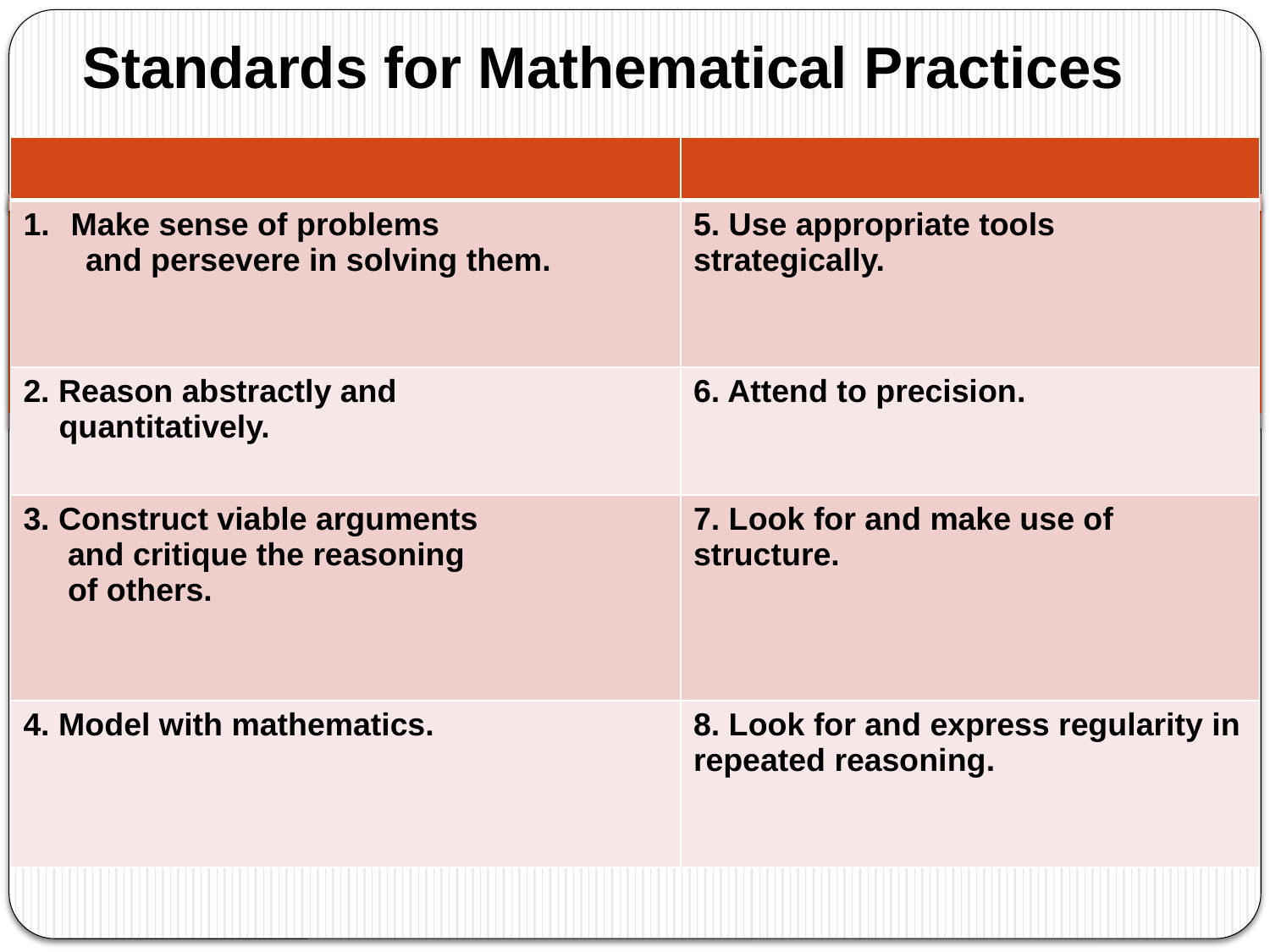

# Standards for Mathematical Practices
|  |  |
| --- | --- |
| Make sense of problems and persevere in solving them. | 5. Use appropriate tools strategically. |
| 2. Reason abstractly and quantitatively. | 6. Attend to precision. |
| 3. Construct viable arguments and critique the reasoning of others. | 7. Look for and make use of structure. |
| 4. Model with mathematics. | 8. Look for and express regularity in repeated reasoning. |